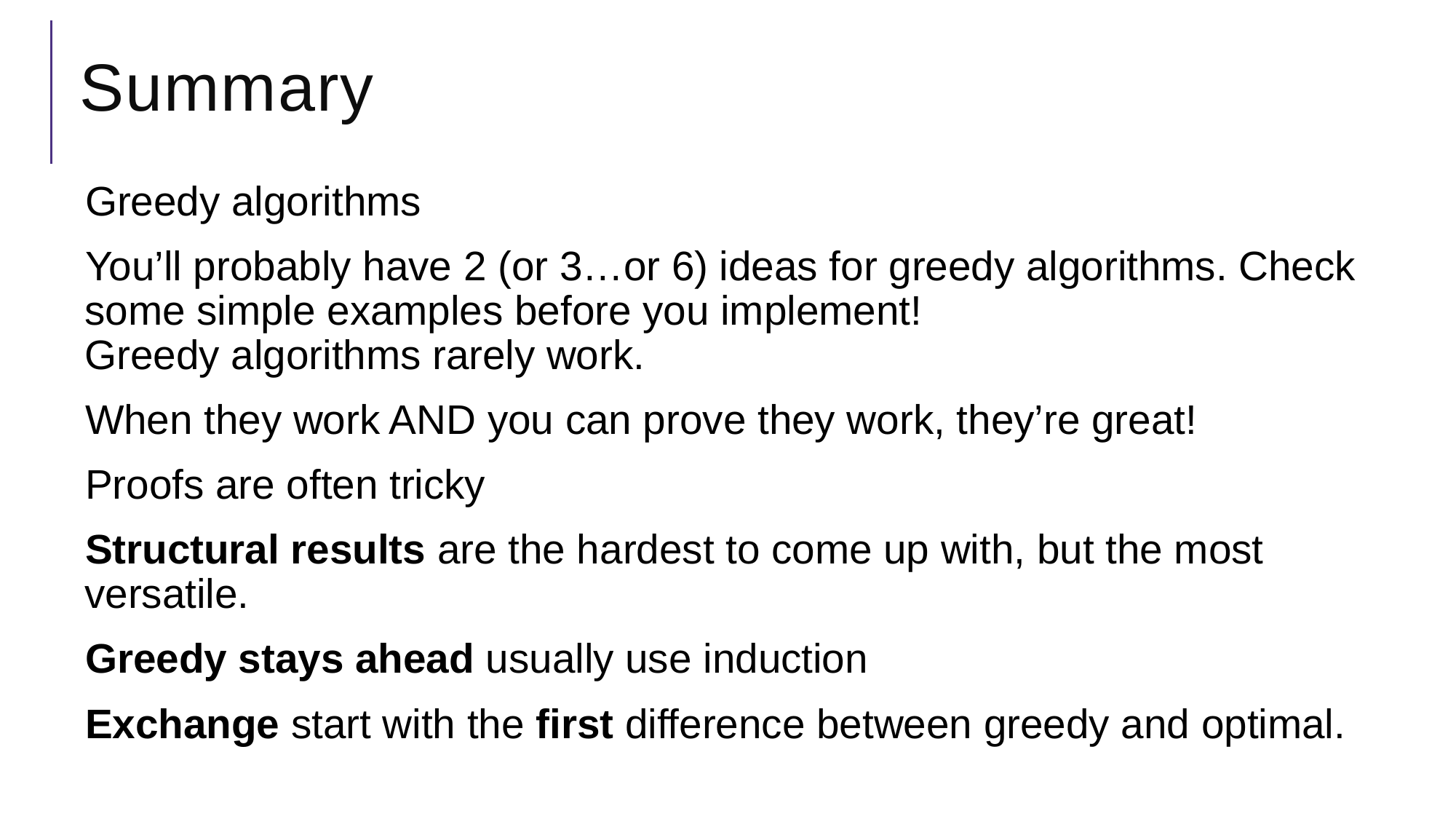

# Summary
Greedy algorithms
You’ll probably have 2 (or 3…or 6) ideas for greedy algorithms. Check some simple examples before you implement!
Greedy algorithms rarely work.
When they work AND you can prove they work, they’re great!
Proofs are often tricky
Structural results are the hardest to come up with, but the most versatile.
Greedy stays ahead usually use induction
Exchange start with the first difference between greedy and optimal.